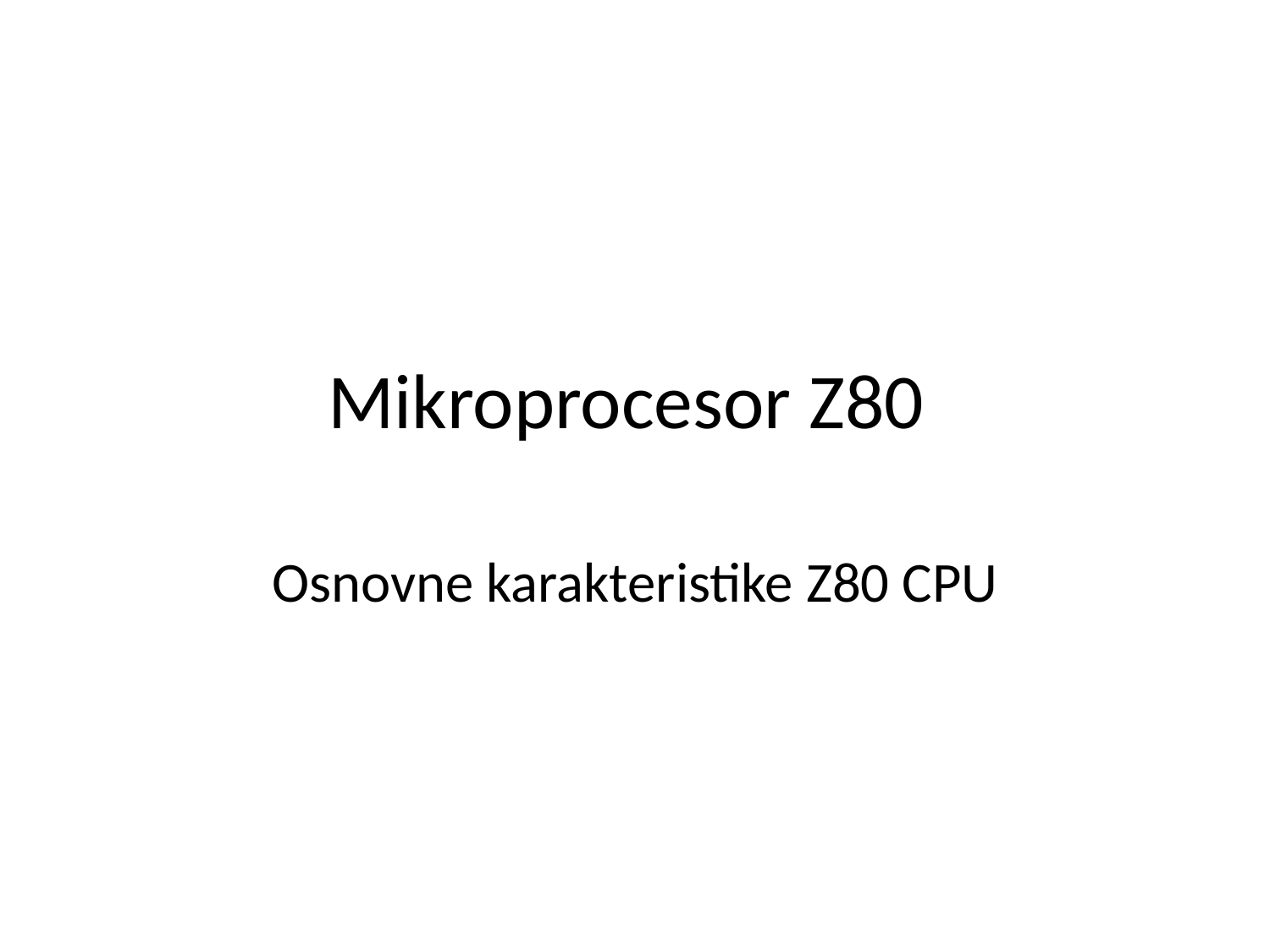

# Mikroprocesor Z80
Osnovne karakteristike Z80 CPU